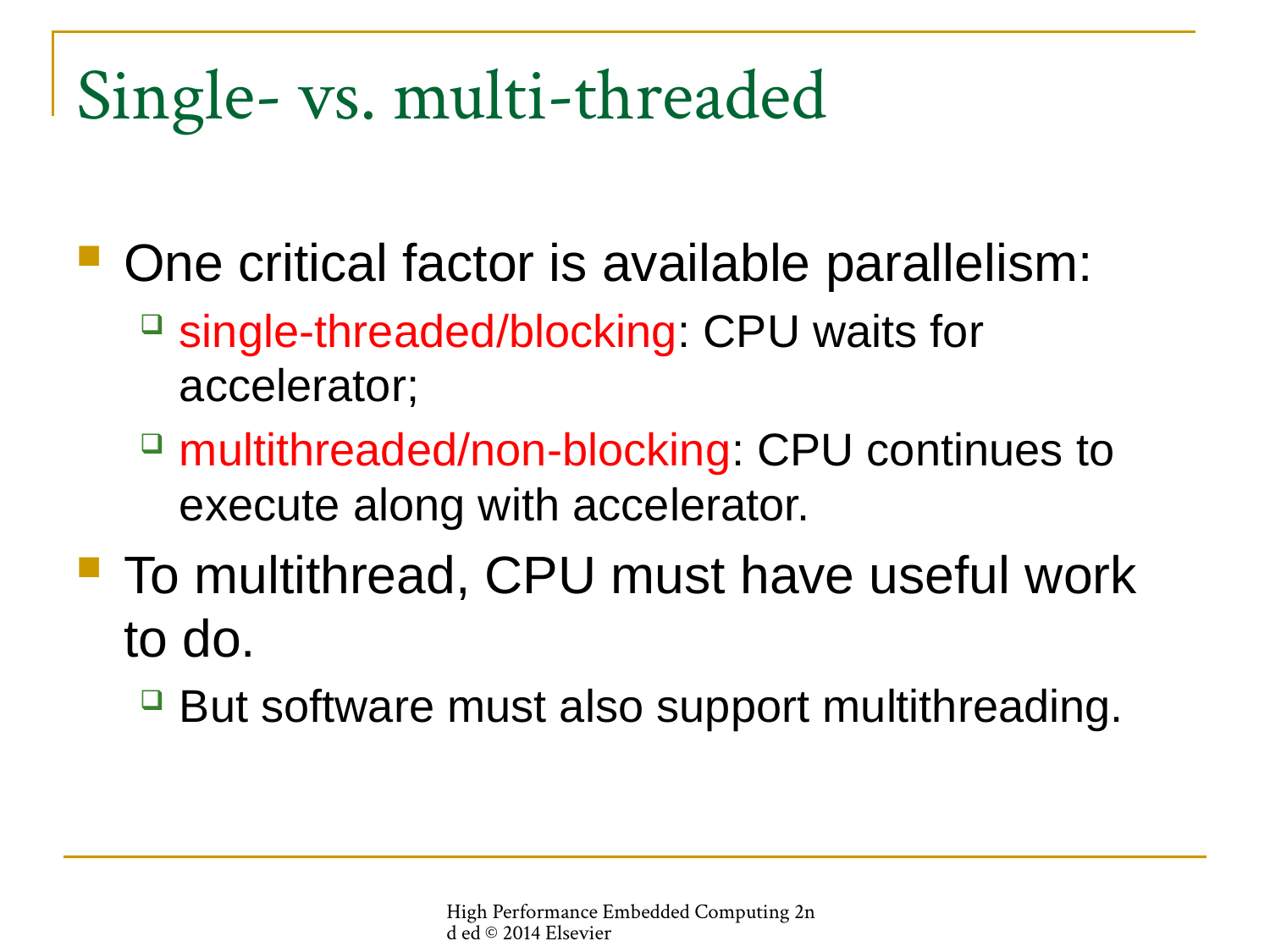

# Single- vs. multi-threaded
One critical factor is available parallelism:
single-threaded/blocking: CPU waits for accelerator;
multithreaded/non-blocking: CPU continues to execute along with accelerator.
To multithread, CPU must have useful work to do.
But software must also support multithreading.
High Performance Embedded Computing 2nd ed © 2014 Elsevier